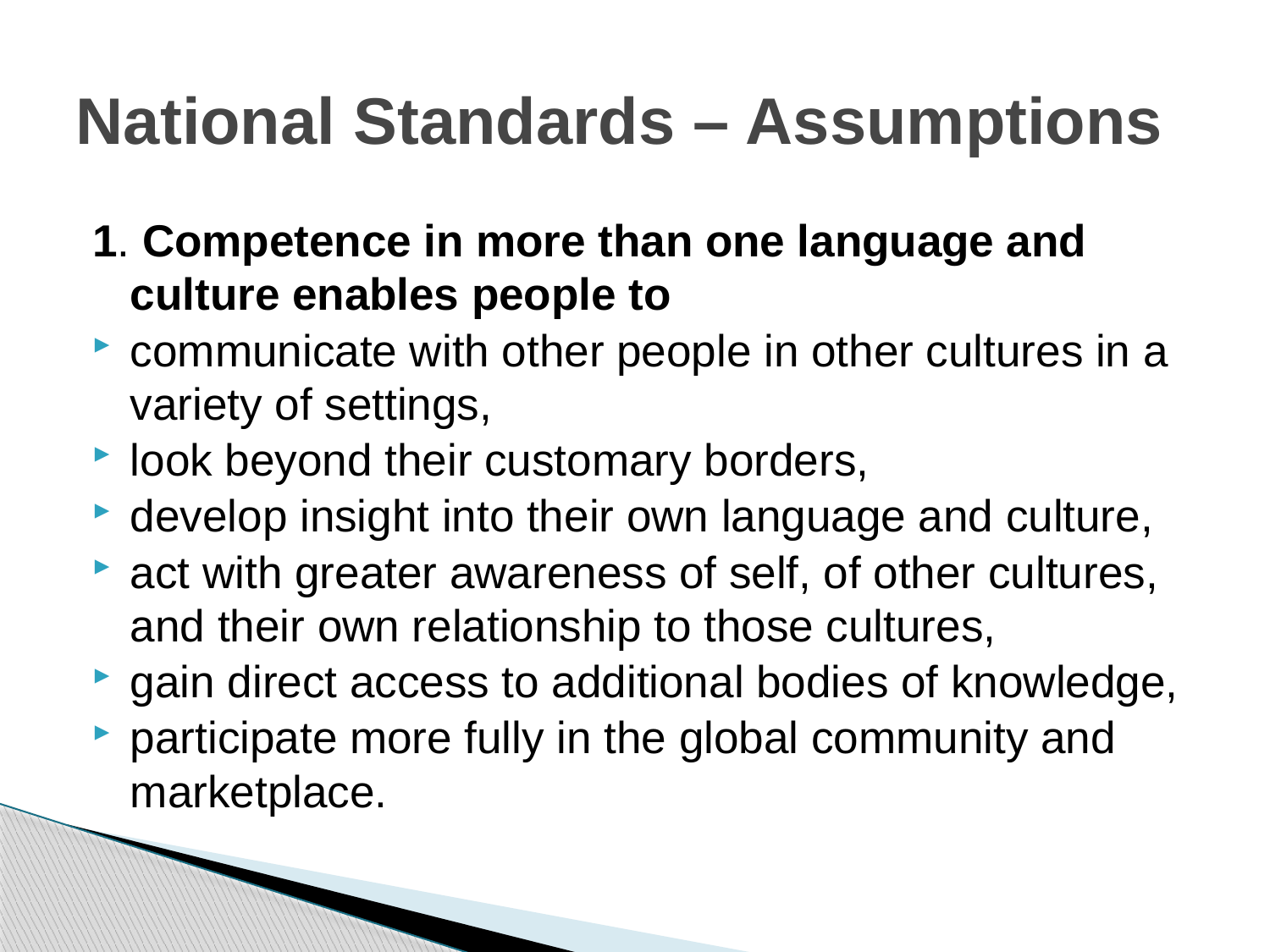

# National Standards – Assumptions
1. Competence in more than one language and culture enables people to
communicate with other people in other cultures in a variety of settings,
look beyond their customary borders,
develop insight into their own language and culture,
act with greater awareness of self, of other cultures, and their own relationship to those cultures,
gain direct access to additional bodies of knowledge,
participate more fully in the global community and marketplace.